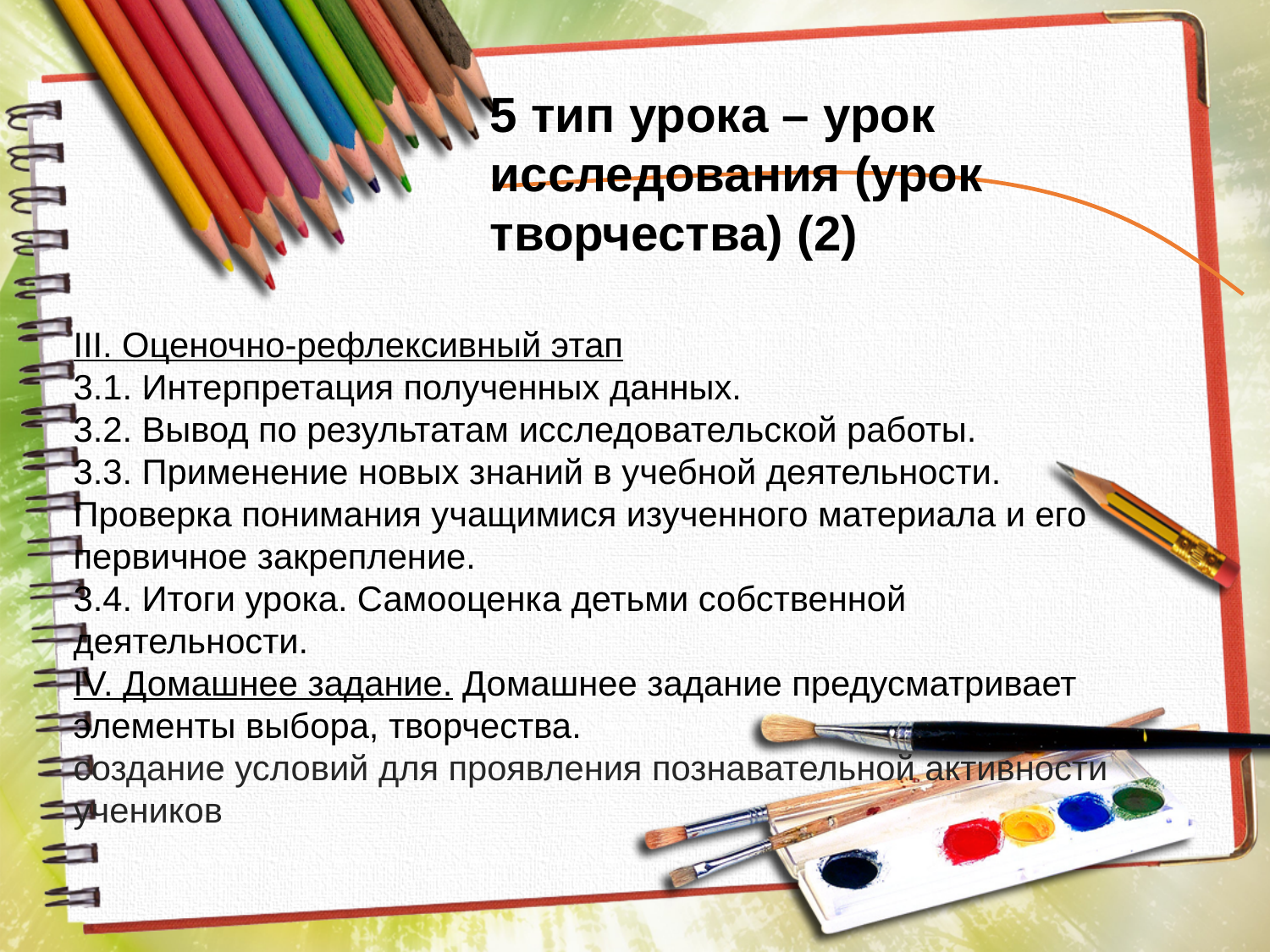

5 тип урока – урок  исследования (урок творчества) (2)

III. Оценочно-рефлексивный этап
3.1. Интерпретация полученных данных.
3.2. Вывод по результатам исследовательской работы.
3.3. Применение новых знаний в учебной деятельности. Проверка понимания учащимися изученного материала и его первичное закрепление.
3.4. Итоги урока. Самооценка детьми собственной деятельности.
IV. Домашнее задание. Домашнее задание предусматривает элементы выбора, творчества.
создание условий для проявления познавательной активности учеников